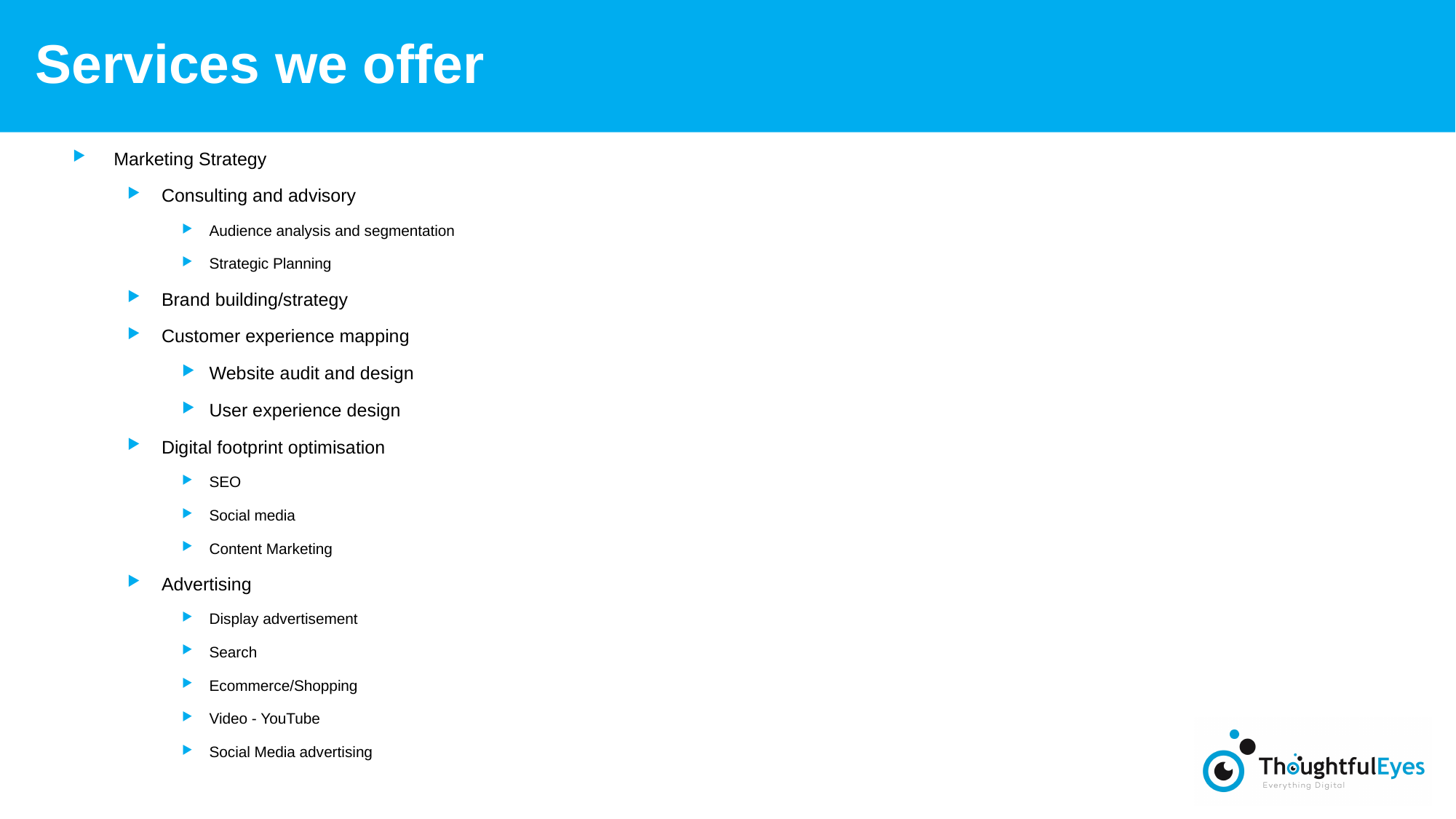

# Services we offer
Marketing Strategy
Consulting and advisory
Audience analysis and segmentation
Strategic Planning
Brand building/strategy
Customer experience mapping
Website audit and design
User experience design
Digital footprint optimisation
SEO
Social media
Content Marketing
Advertising
Display advertisement
Search
Ecommerce/Shopping
Video - YouTube
Social Media advertising